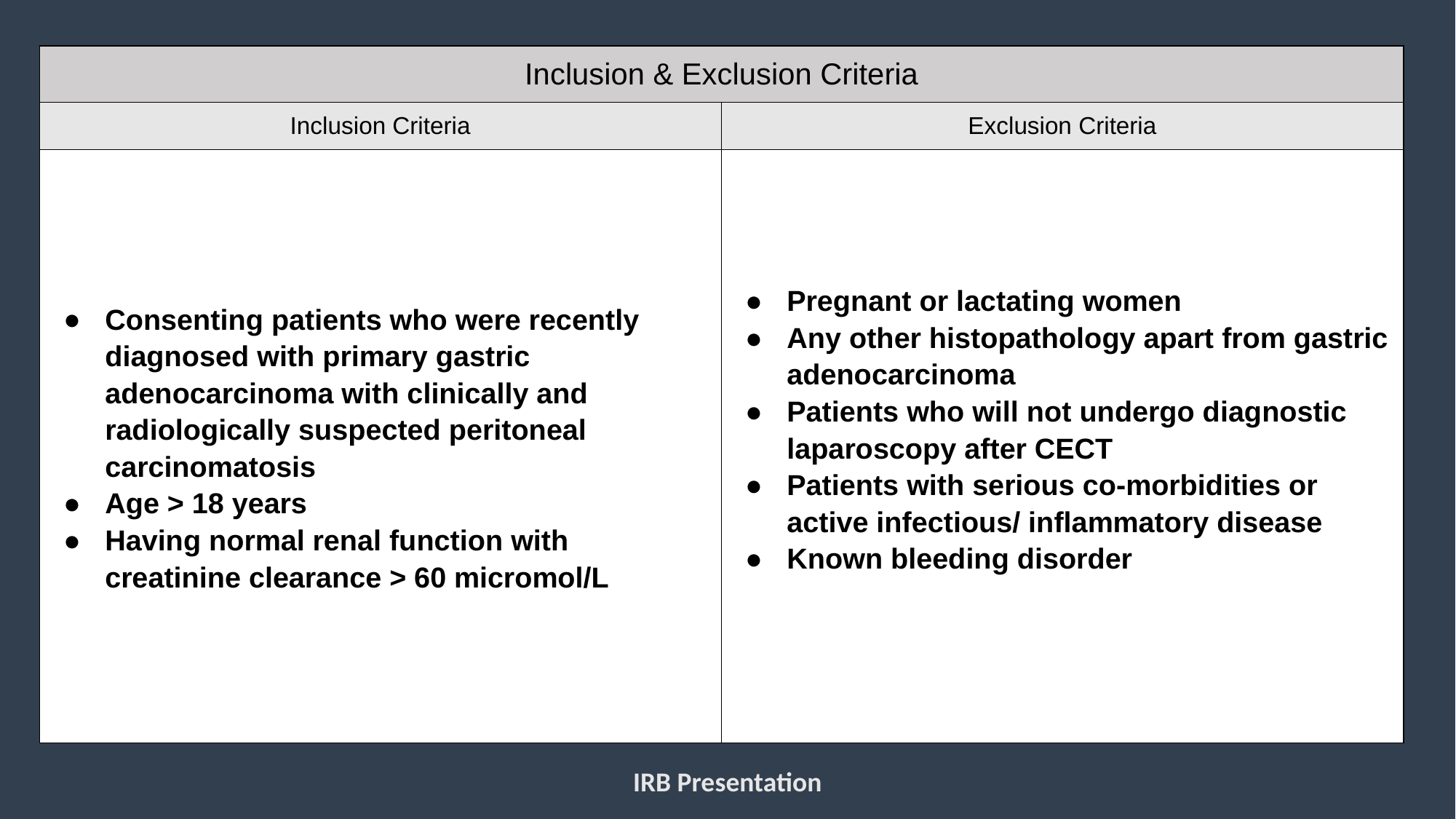

| Inclusion & Exclusion Criteria |  |
| --- | --- |
| Inclusion Criteria | Exclusion Criteria |
| Consenting patients who were recently diagnosed with primary gastric adenocarcinoma with clinically and radiologically suspected peritoneal carcinomatosis Age > 18 years Having normal renal function with creatinine clearance > 60 micromol/L | Pregnant or lactating women Any other histopathology apart from gastric adenocarcinoma Patients who will not undergo diagnostic laparoscopy after CECT Patients with serious co-morbidities or active infectious/ inflammatory disease Known bleeding disorder |